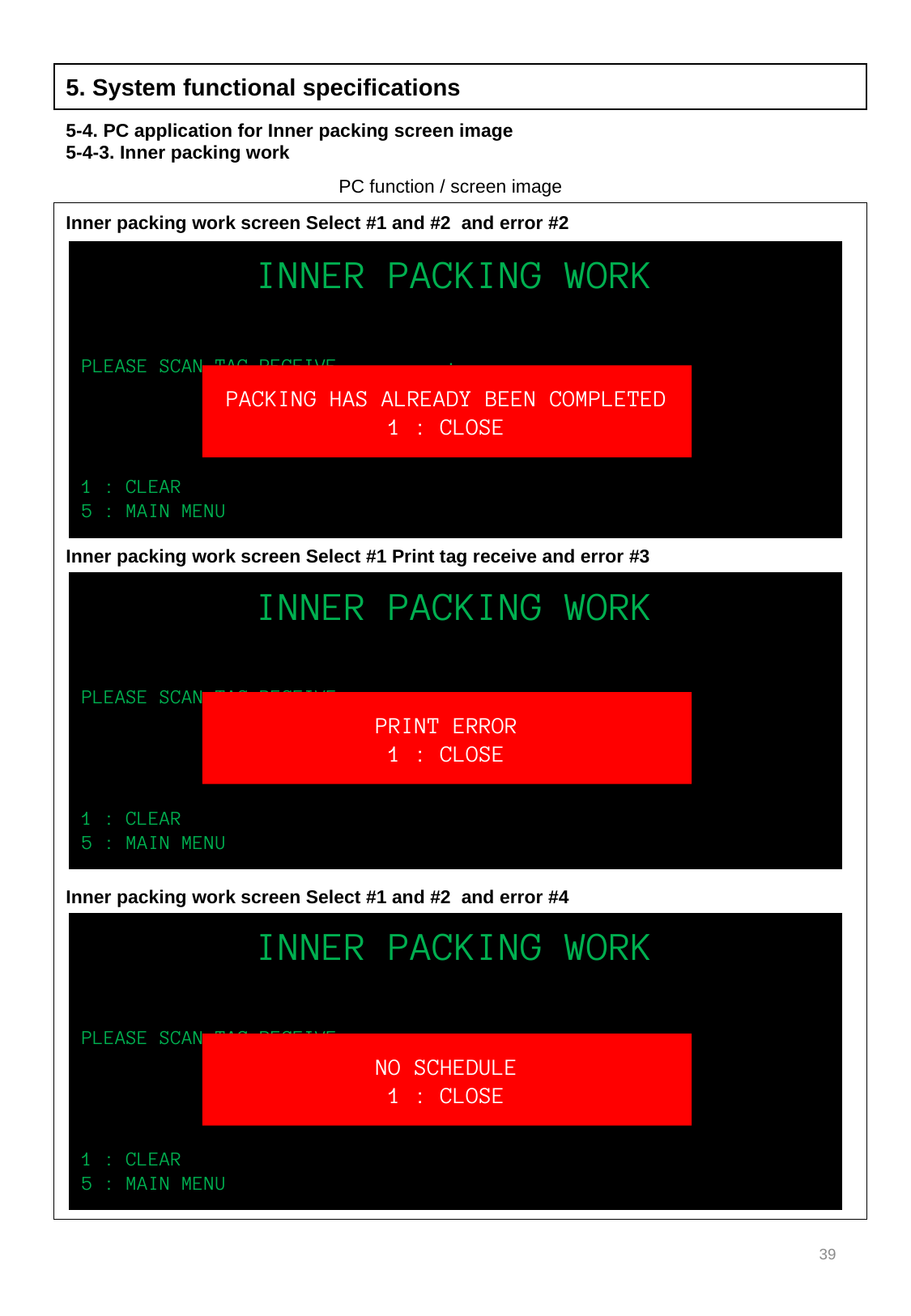

5. System functional specifications
5-4. PC application for Inner packing screen image
5-4-3. Inner packing work
PC function / screen image

Inner packing work screen Select #1 and #2  and error #2

INNER PACKING WORK
PLEASE SCAN TAG RECEIVE	:

1 : CLEAR
5 : MAIN MENU
PACKING HAS ALREADY BEEN COMPLETED
1 : CLOSE
Inner packing work screen Select #1 Print tag receive and error #3

INNER PACKING WORK
PLEASE SCAN TAG RECEIVE	:

1 : CLEAR
5 : MAIN MENU
PRINT ERROR
1 : CLOSE
Inner packing work screen Select #1 and #2  and error #4

INNER PACKING WORK
PLEASE SCAN TAG RECEIVE	:

1 : CLEAR
5 : MAIN MENU
NO SCHEDULE
1 : CLOSE
39